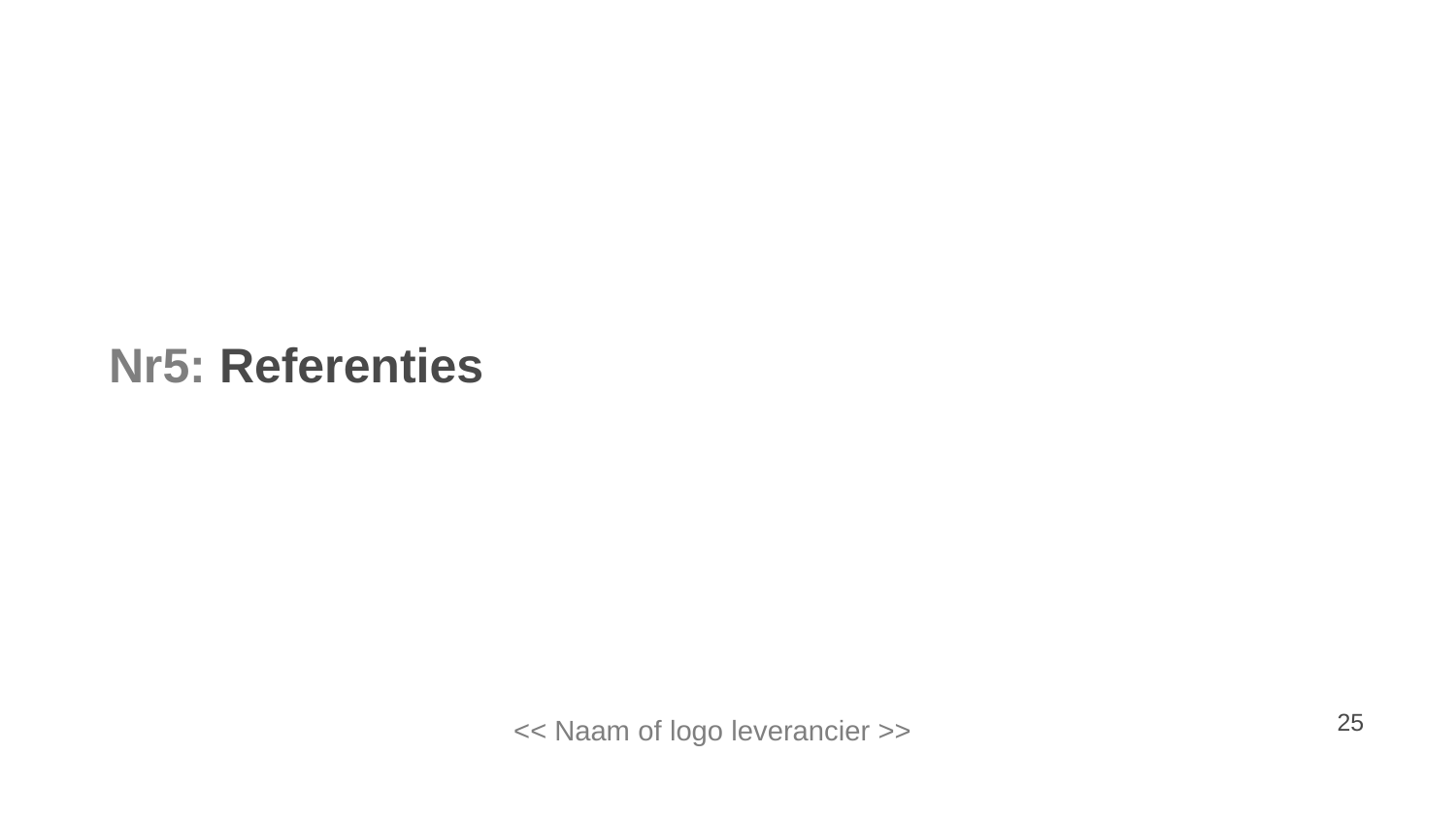

# Nr5: Referenties
<< Naam of logo leverancier >>